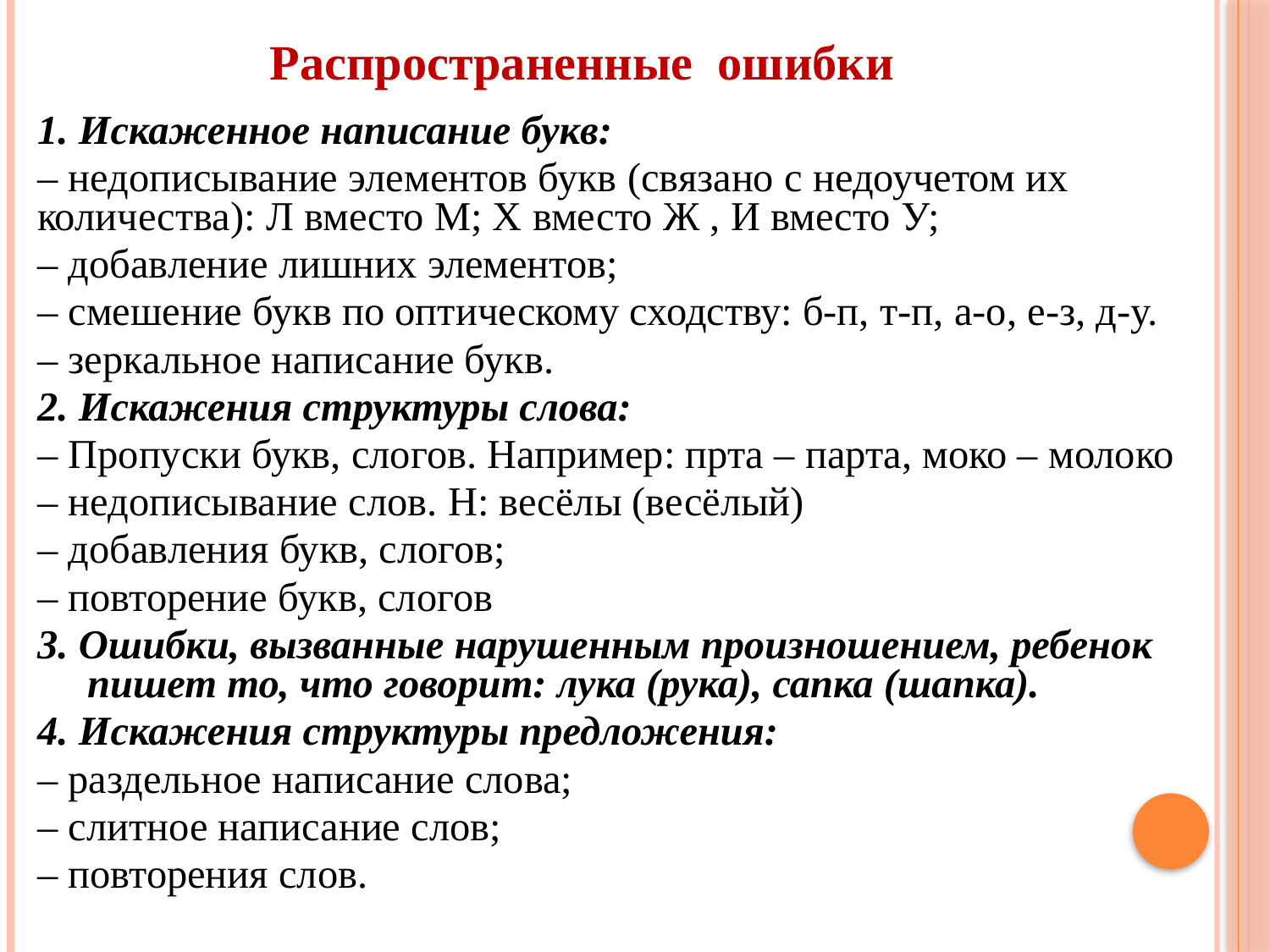

# Распространенные  ошибки
1. Искаженное написание букв:
– недописывание элементов букв (связано с недоучетом их количества): Л вместо М; Х вместо Ж , И вместо У;
– добавление лишних элементов;
– смешение букв по оптическому сходству: б-п, т-п, а-о, е-з, д-у.
– зеркальное написание букв.
2. Искажения структуры слова:
– Пропуски букв, слогов. Например: прта – парта, моко – молоко
– недописывание слов. Н: весёлы (весёлый)
– добавления букв, слогов;
– повторение букв, слогов
3. Ошибки, вызванные нарушенным произношением, ребенок пишет то, что говорит: лука (рука), сапка (шапка).
4. Искажения структуры предложения:
– раздельное написание слова;
– слитное написание слов;
– повторения слов.